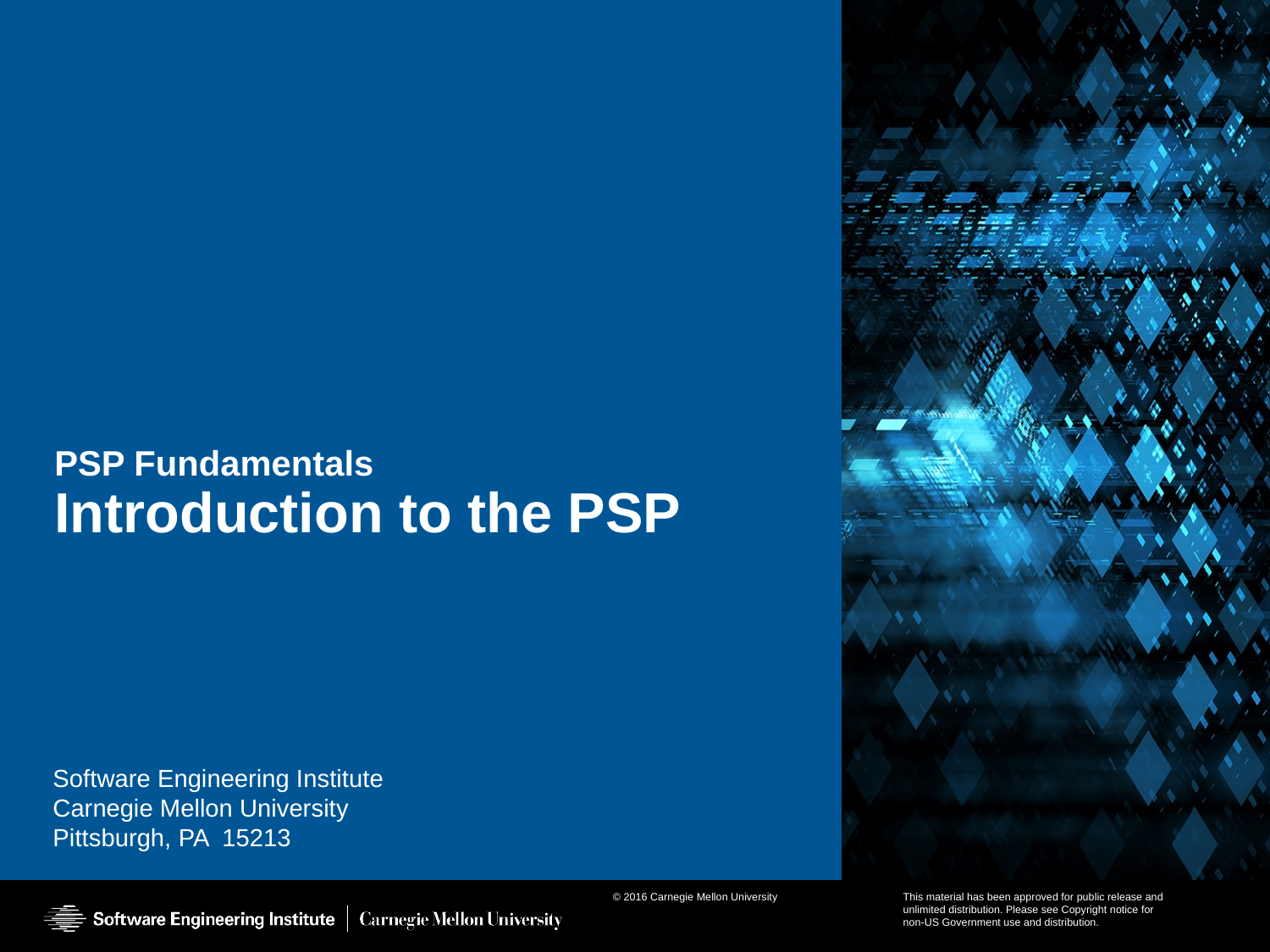

# PSP Fundamentals Introduction to the PSP